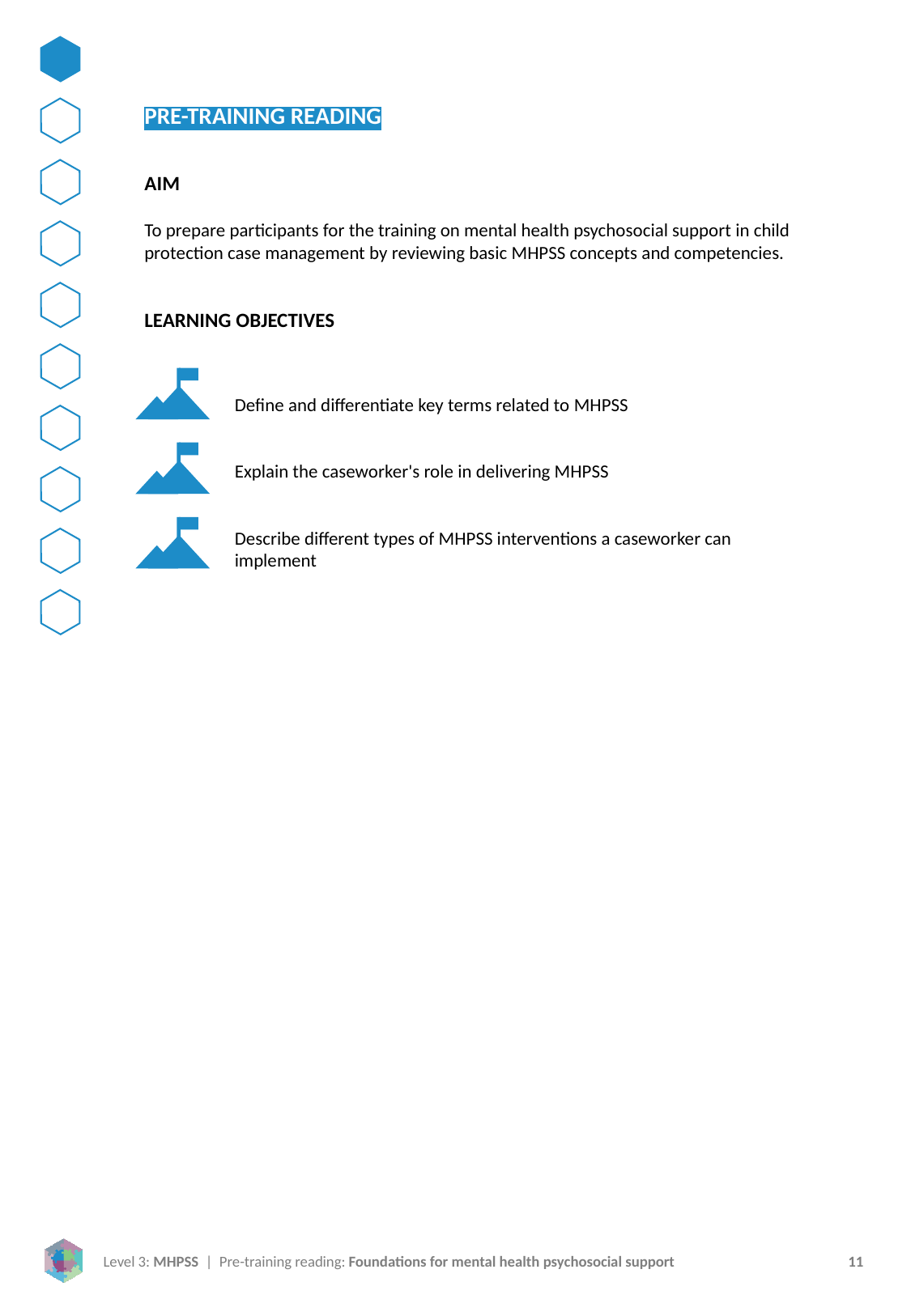

PRE-TRAINING READING

AIM
To prepare participants for the training on mental health psychosocial support in child protection case management by reviewing basic MHPSS concepts and competencies.

LEARNING OBJECTIVES

Define and differentiate key terms related to MHPSS

Explain the caseworker's role in delivering MHPSS

Describe different types of MHPSS interventions a caseworker can implement